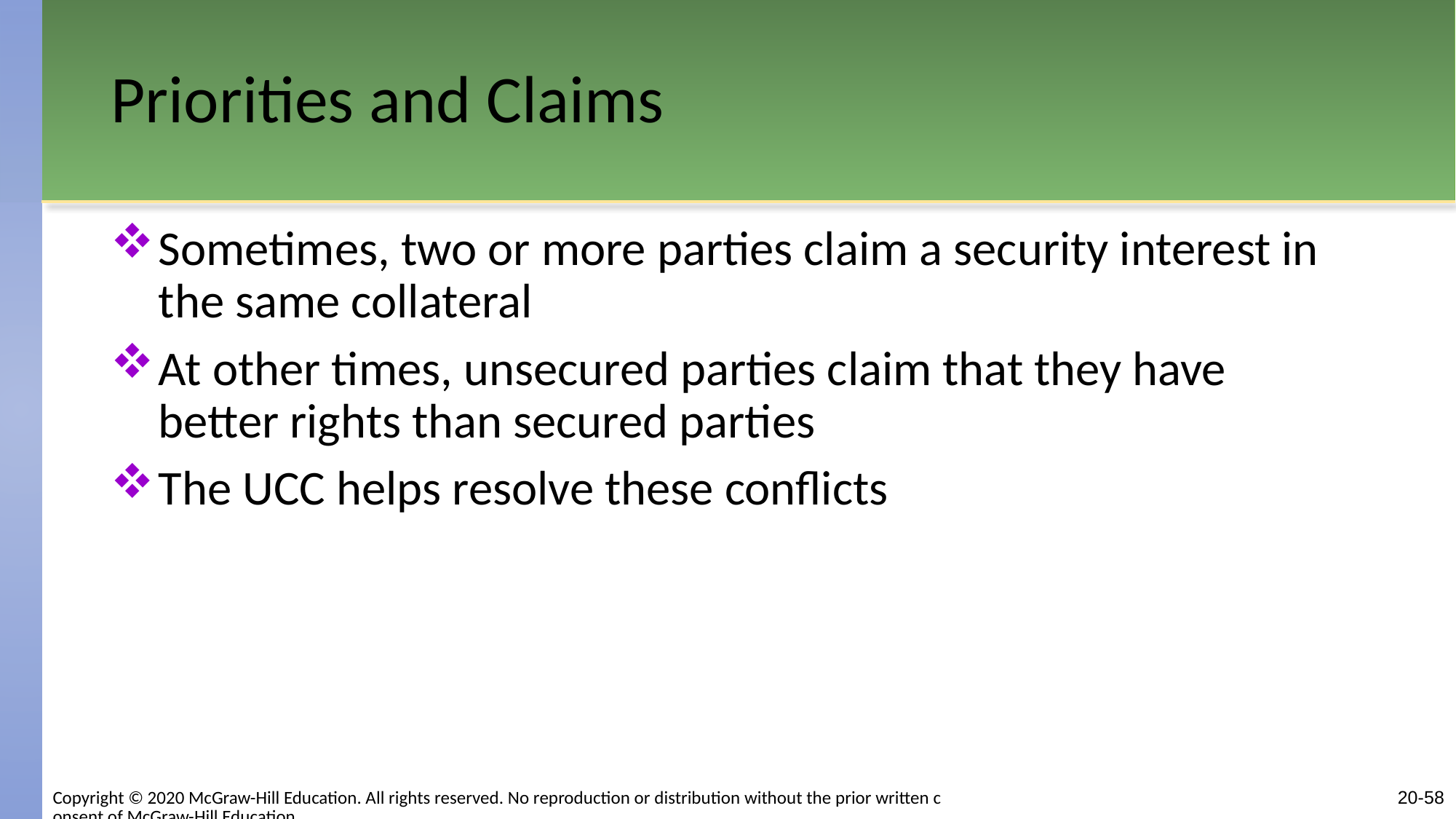

# Priorities and Claims
Sometimes, two or more parties claim a security interest in the same collateral
At other times, unsecured parties claim that they have better rights than secured parties
The UCC helps resolve these conflicts

Copyright © 2020 McGraw-Hill Education. All rights reserved. No reproduction or distribution without the prior written consent of McGraw-Hill Education.
20-58